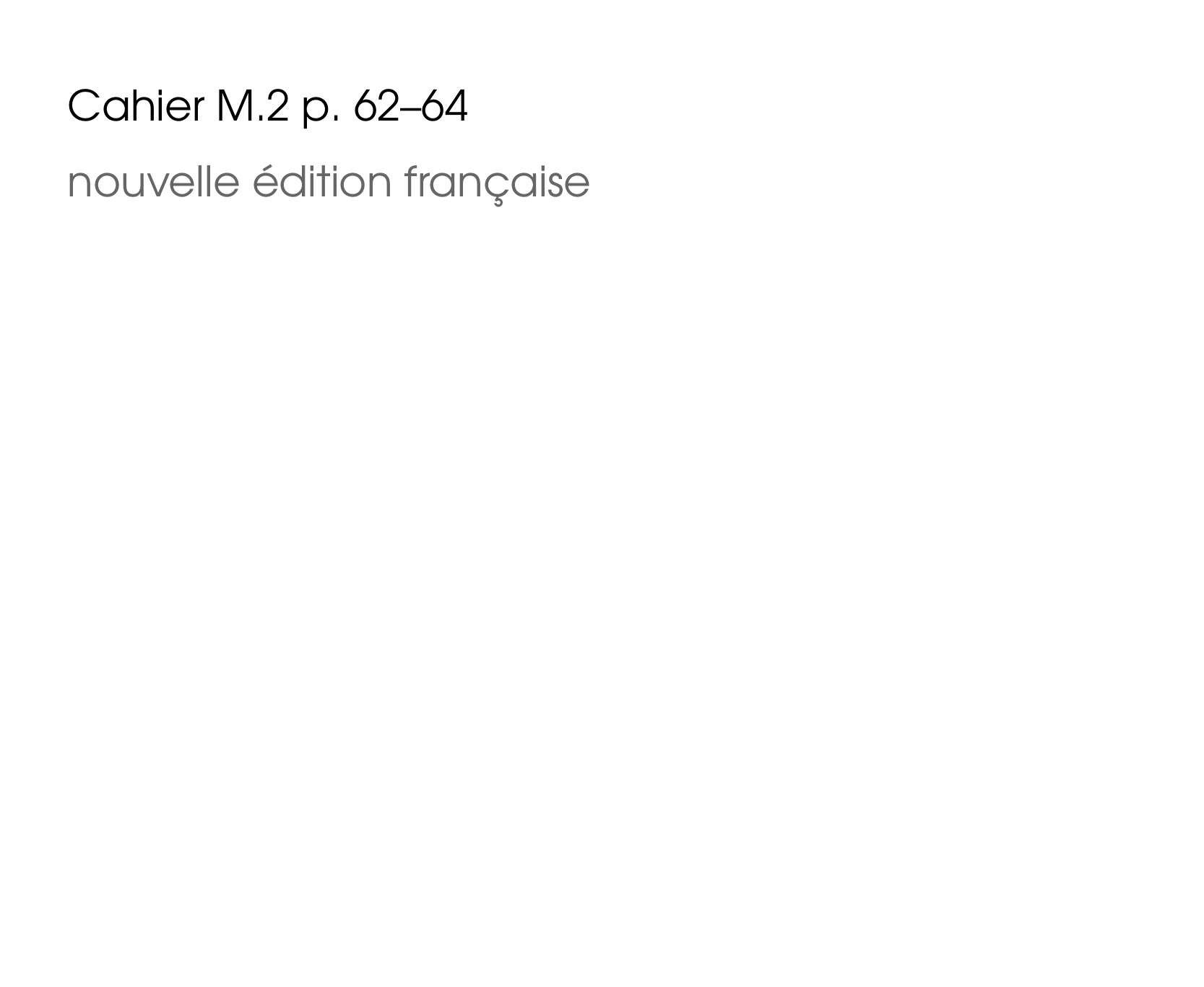

Cahier M.2 p. 62–64
nouvelle édition française